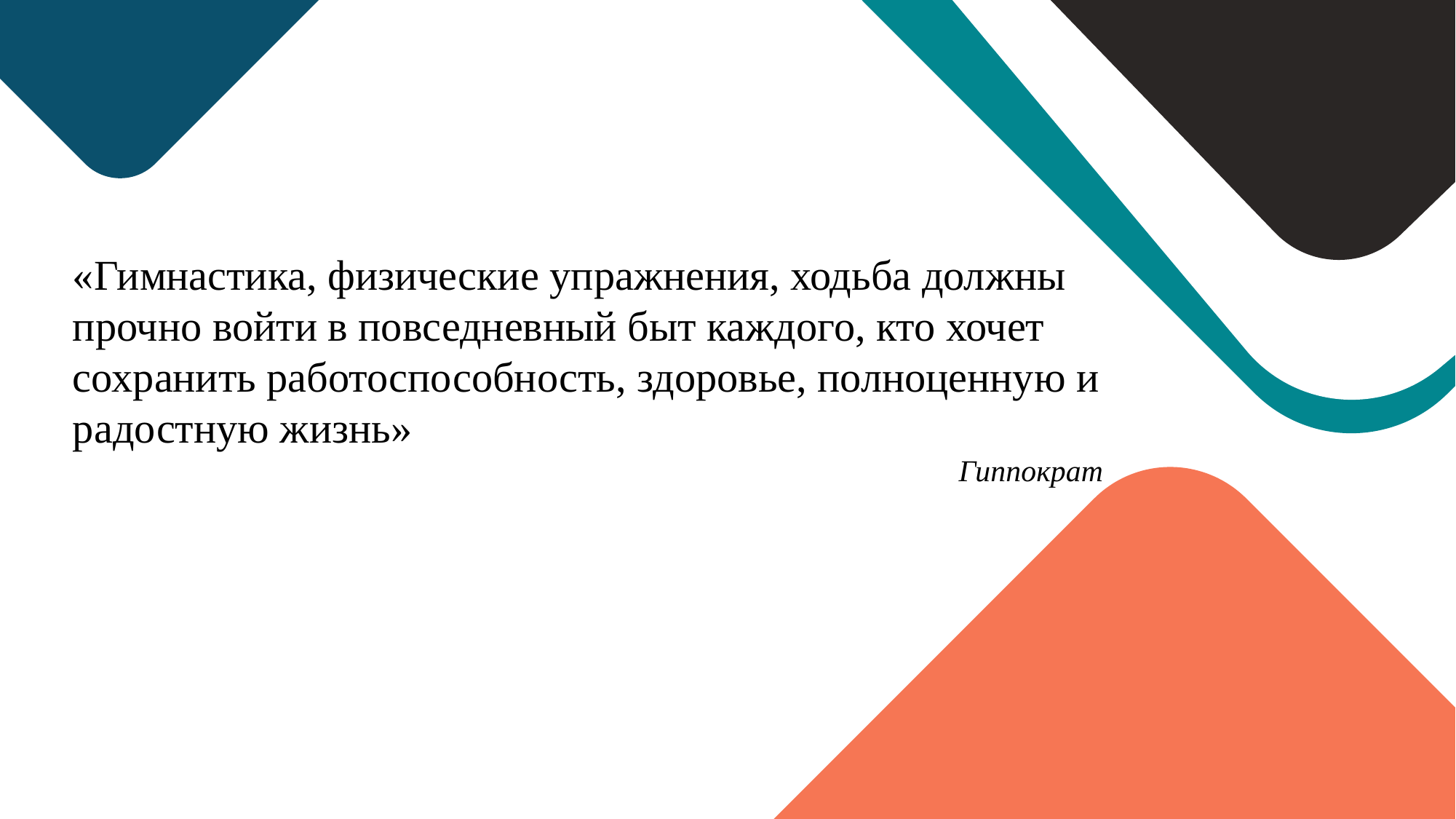

«Гимнастика, физические упражнения, ходьба должны прочно войти в повседневный быт каждого, кто хочет сохранить работоспособность, здоровье, полноценную и радостную жизнь»
Гиппократ